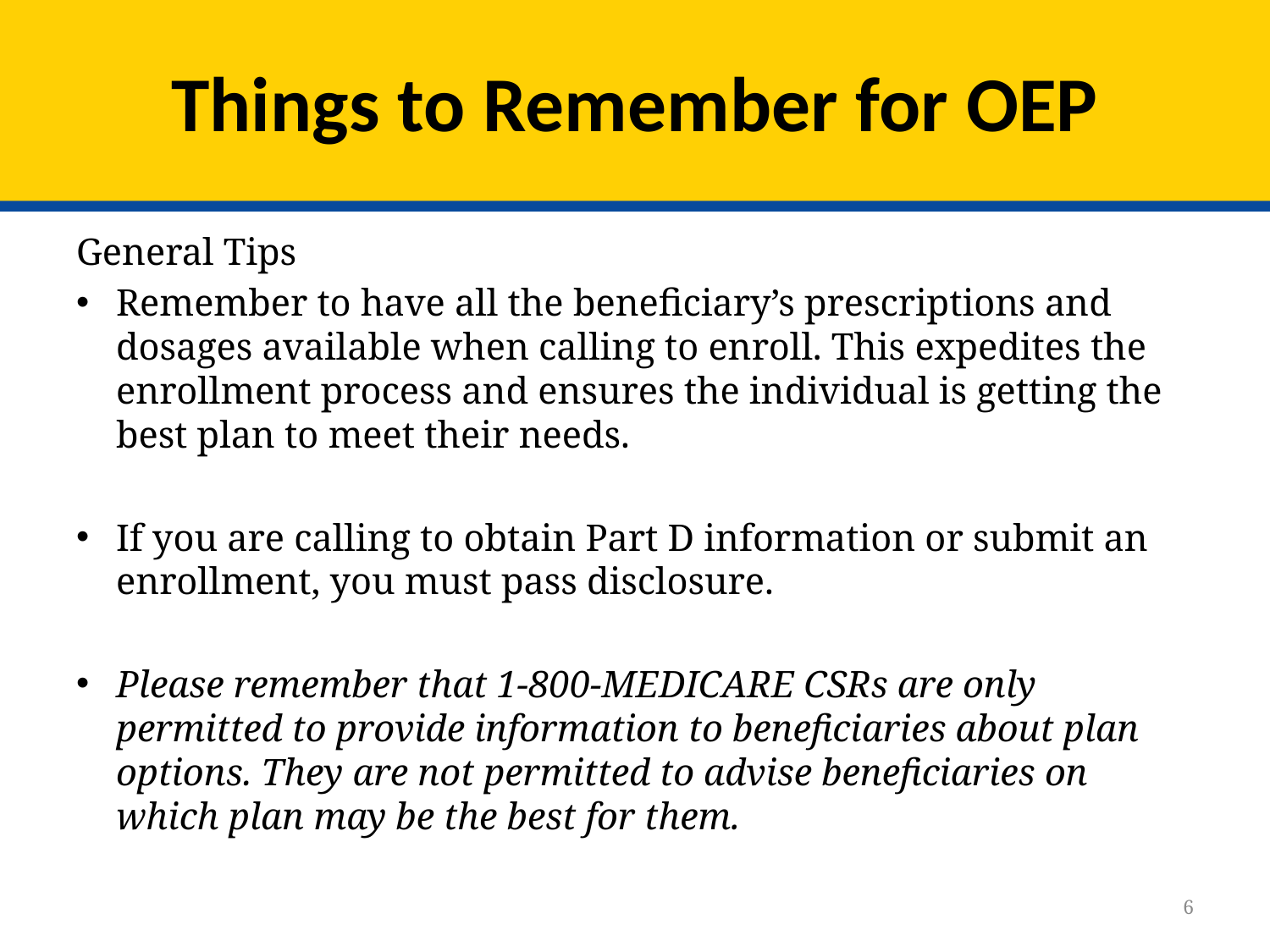

# Things to Remember for OEP
General Tips
Remember to have all the beneficiary’s prescriptions and dosages available when calling to enroll. This expedites the enrollment process and ensures the individual is getting the best plan to meet their needs.

If you are calling to obtain Part D information or submit an enrollment, you must pass disclosure.

Please remember that 1-800-MEDICARE CSRs are only permitted to provide information to beneficiaries about plan options. They are not permitted to advise beneficiaries on which plan may be the best for them.

6